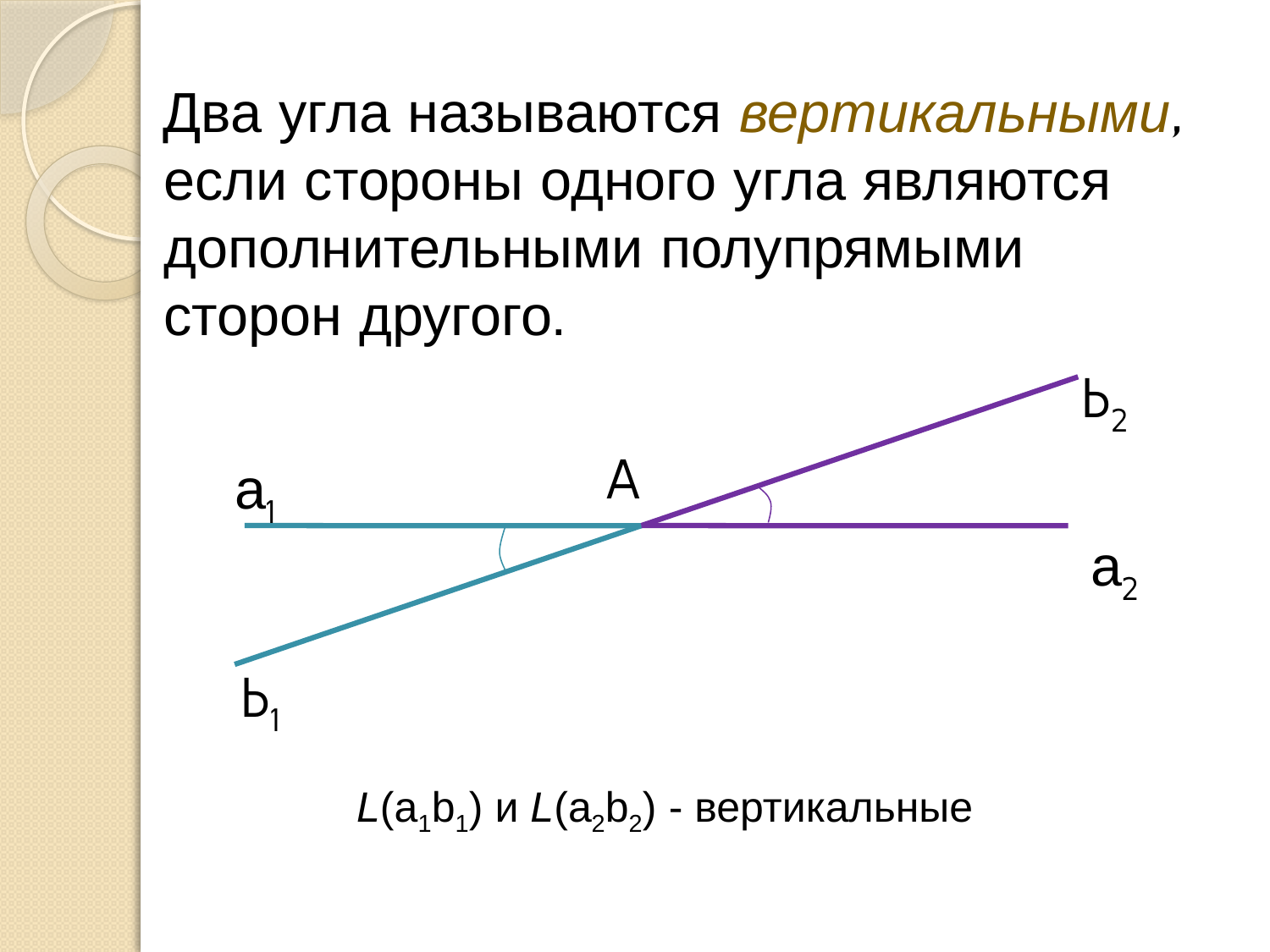

Два угла называются вертикальными, если стороны одного угла являются дополнительными полупрямыми сторон другого.
b2
A
а1

а2

b1
L(а1b1) и L(a2b2) - вертикальные